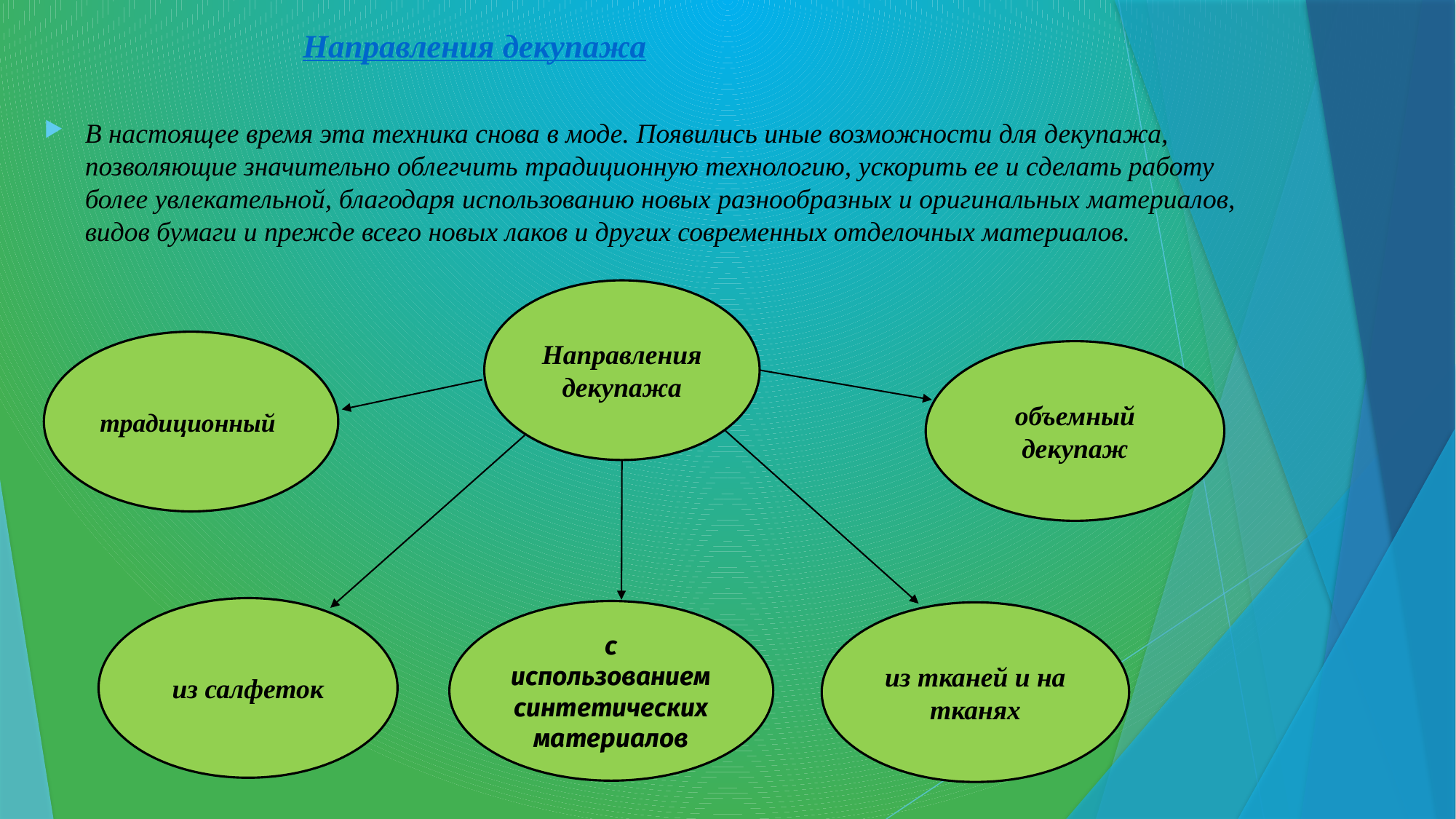

# Направления декупажа
В настоящее время эта техника снова в моде. Появились иные возможности для декупажа, позволяющие значительно облегчить традиционную технологию, ускорить ее и сделать работу более увлекательной, благодаря использованию новых разнообразных и оригинальных материалов, видов бумаги и прежде всего новых лаков и других современных отделочных материалов.
Направления декупажа
традиционный
объемный декупаж
из салфеток
с использованием синтетических материалов
из тканей и на тканях